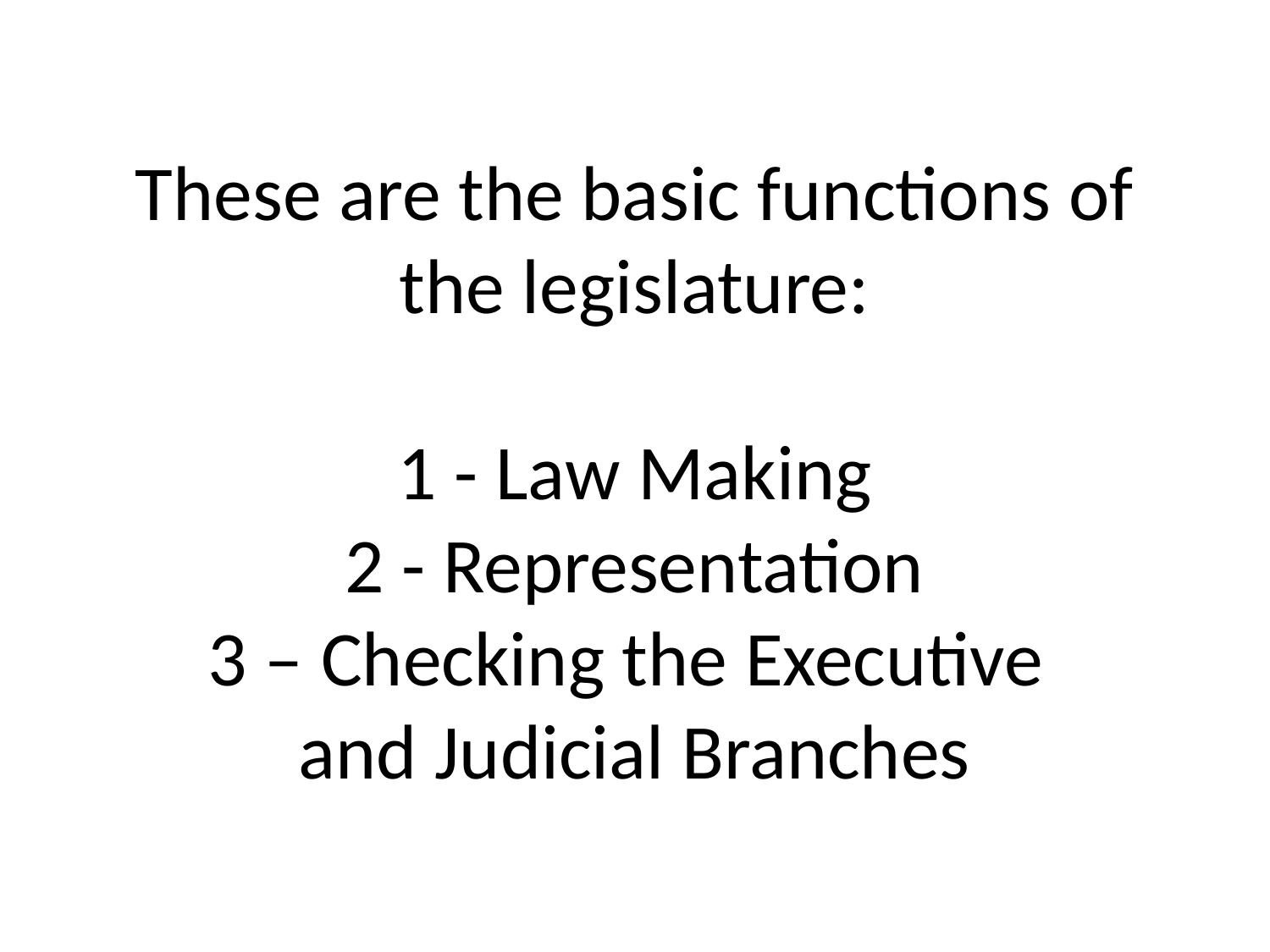

# These are the basic functions of the legislature: 1 - Law Making 2 - Representation 3 – Checking the Executive and Judicial Branches